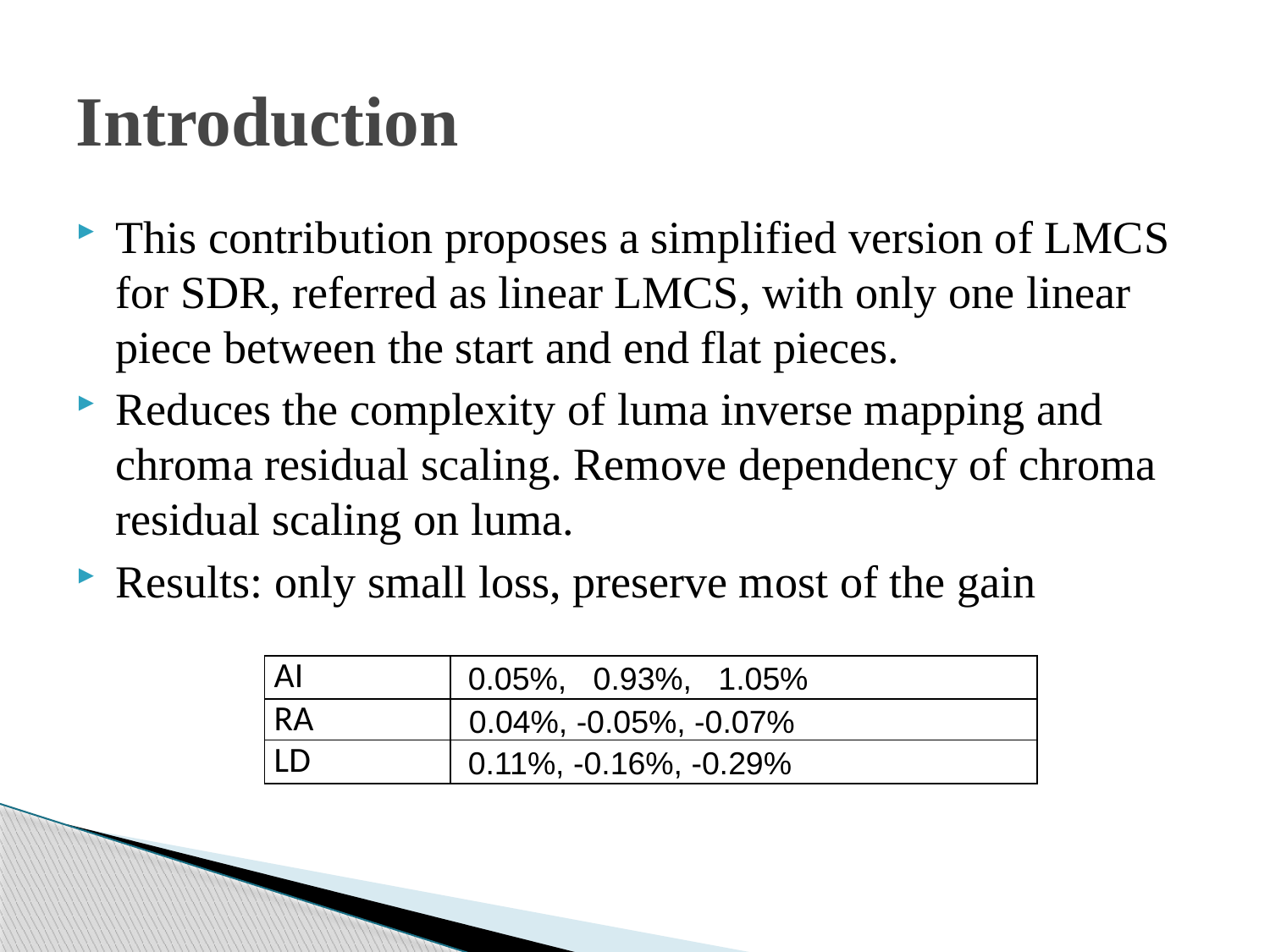

# Introduction
This contribution proposes a simplified version of LMCS for SDR, referred as linear LMCS, with only one linear piece between the start and end flat pieces.
Reduces the complexity of luma inverse mapping and chroma residual scaling. Remove dependency of chroma residual scaling on luma.
Results: only small loss, preserve most of the gain
| AI | 0.05%, 0.93%, 1.05% |
| --- | --- |
| RA | 0.04%, -0.05%, -0.07% |
| LD | 0.11%, -0.16%, -0.29% |